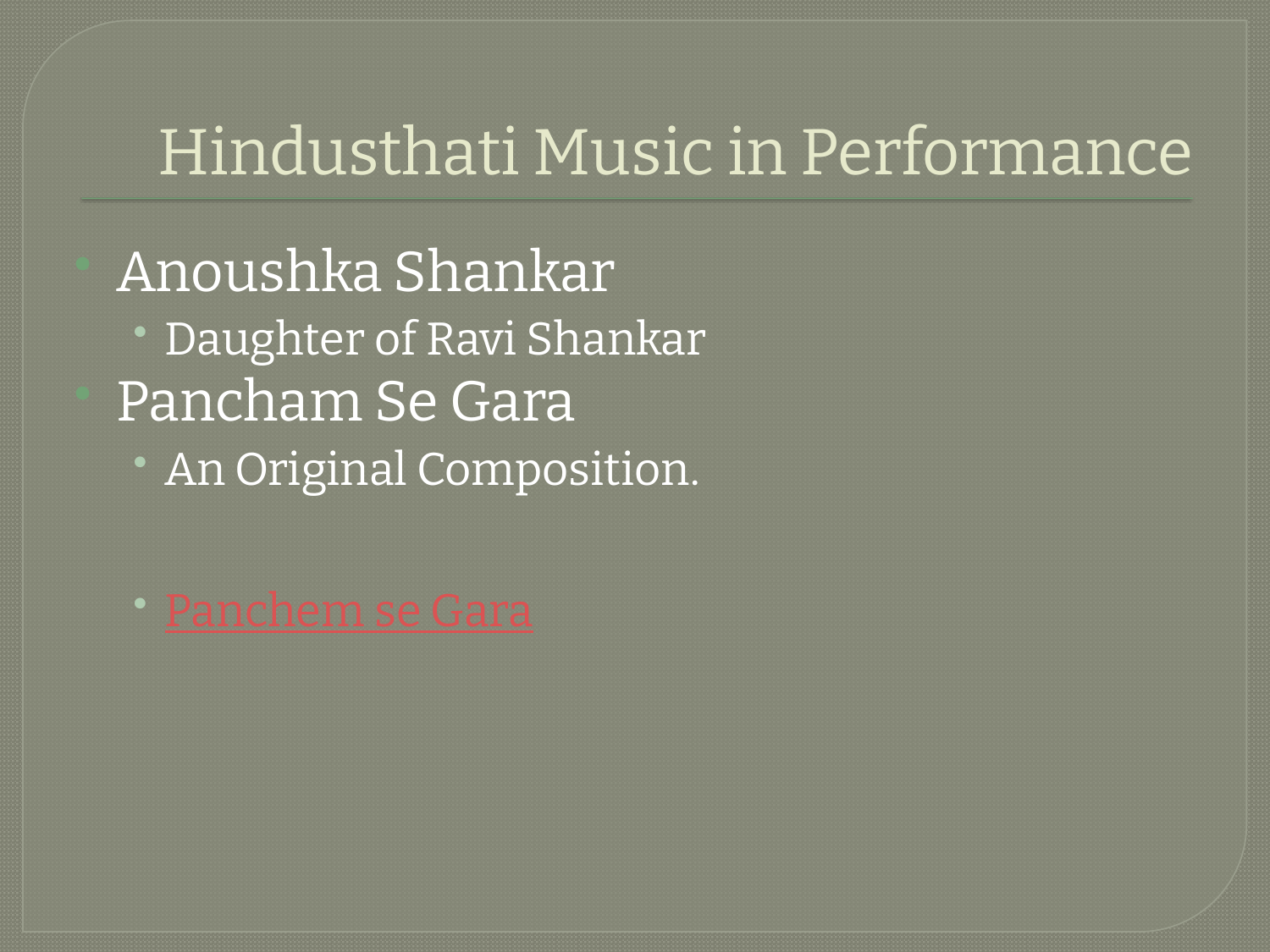

# Hindusthati Music in Performance
Anoushka Shankar
Daughter of Ravi Shankar
Pancham Se Gara
An Original Composition.

Panchem se Gara